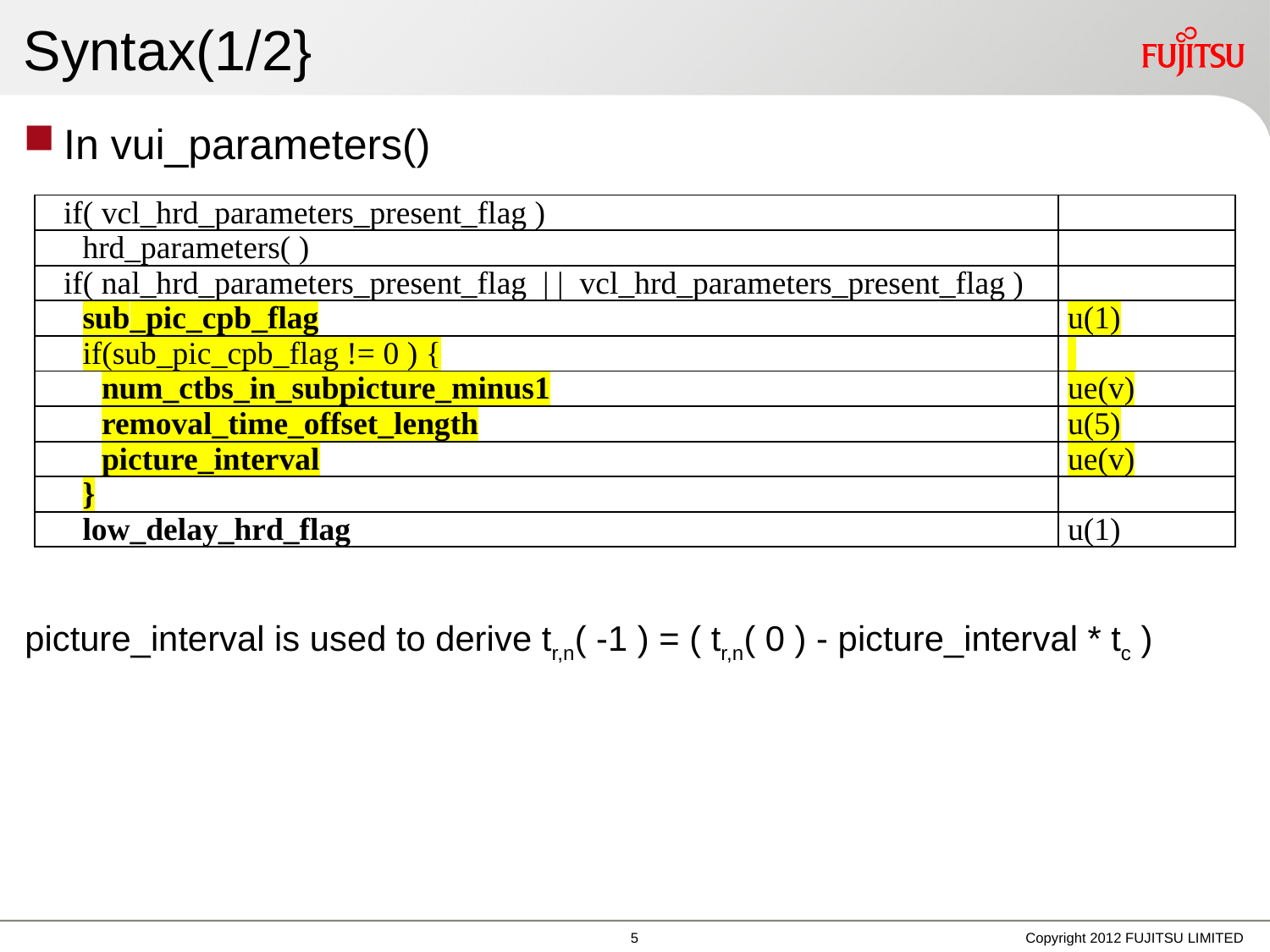

# Syntax(1/2}
In vui_parameters()
| if( vcl\_hrd\_parameters\_present\_flag ) |  |
| --- | --- |
| hrd\_parameters( ) |  |
| if( nal\_hrd\_parameters\_present\_flag | | vcl\_hrd\_parameters\_present\_flag ) |  |
| sub\_pic\_cpb\_flag | u(1) |
| if(sub\_pic\_cpb\_flag != 0 ) { |  |
| num\_ctbs\_in\_subpicture\_minus1 | ue(v) |
| removal\_time\_offset\_length | u(5) |
| picture\_interval | ue(v) |
| } |  |
| low\_delay\_hrd\_flag | u(1) |
picture_interval is used to derive tr,n( -1 ) = ( tr,n( 0 ) - picture_interval * tc )
5
Copyright 2012 FUJITSU LIMITED